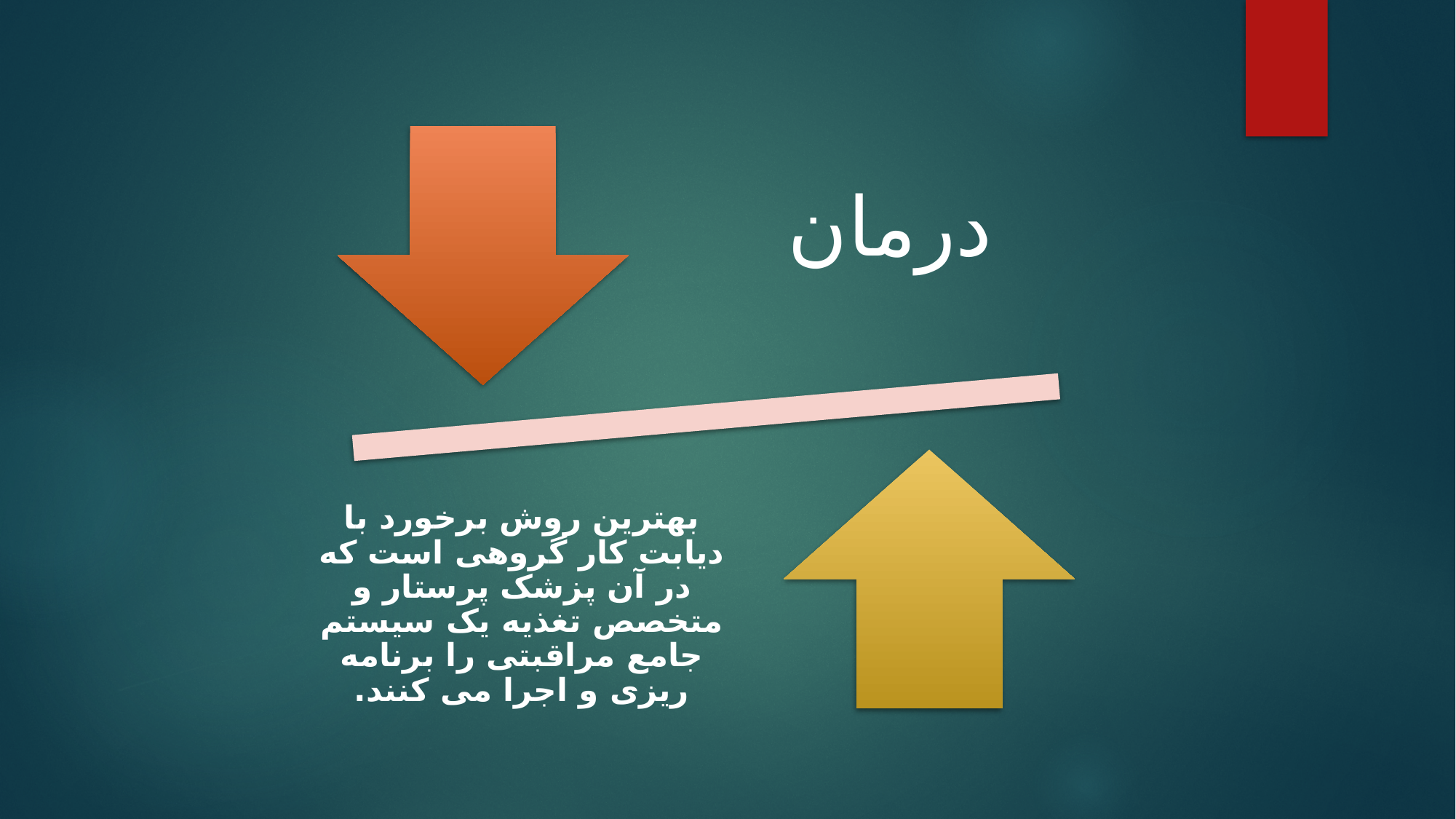

درمان
بهترین روش برخورد با دیابت کار گروهی است که در آن پزشک پرستار و متخصص تغذیه یک سیستم جامع مراقبتی را برنامه ریزی و اجرا می کنند.